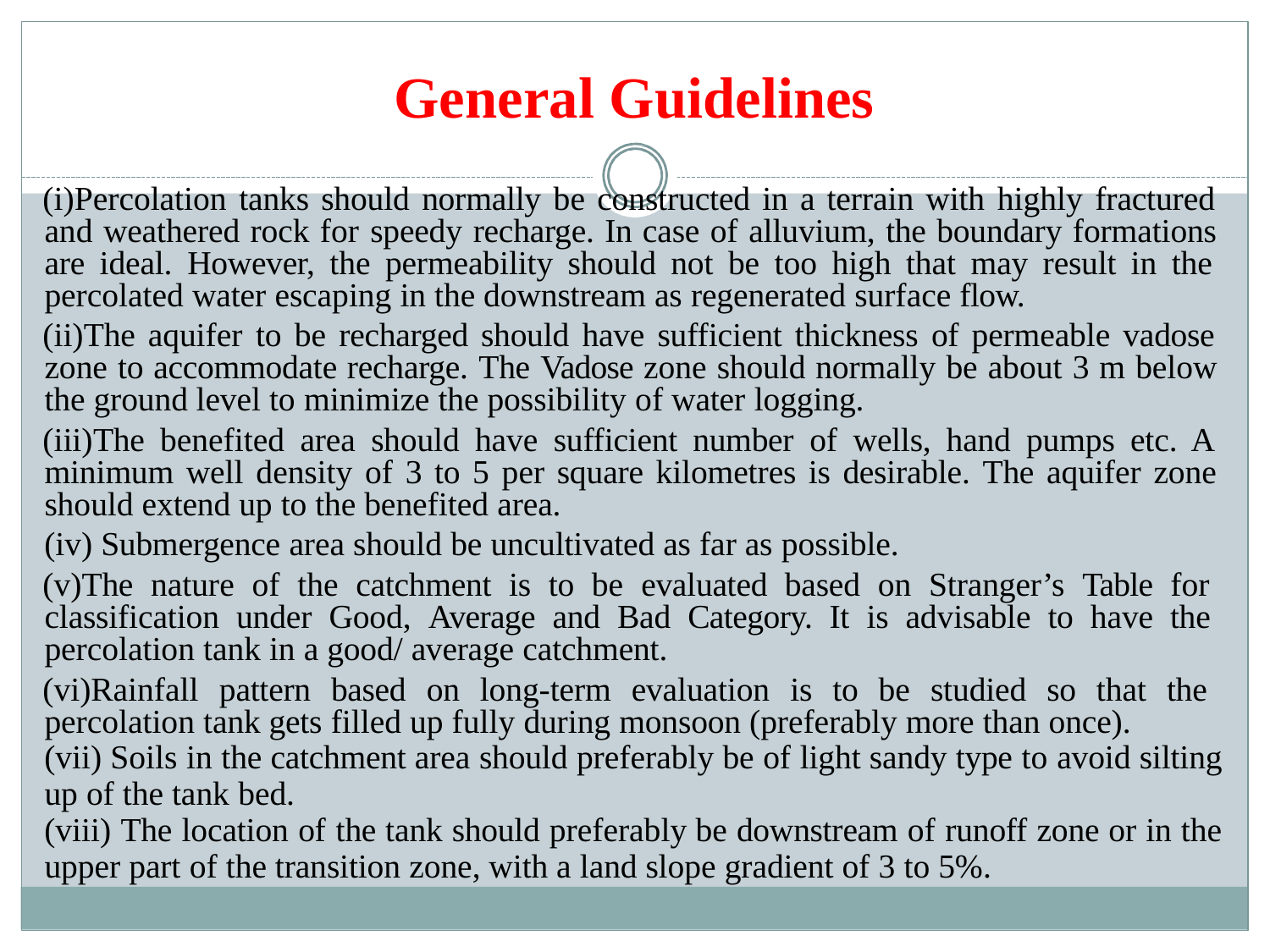

# General Guidelines
Percolation tanks should normally be constructed in a terrain with highly fractured  and weathered rock for speedy recharge. In case of alluvium, the boundary formations  are ideal. However, the permeability should not be too high that may result in the  percolated water escaping in the downstream as regenerated surface flow.
The aquifer to be recharged should have sufficient thickness of permeable vadose  zone to accommodate recharge. The Vadose zone should normally be about 3 m below  the ground level to minimize the possibility of water logging.
The benefited area should have sufficient number of wells, hand pumps etc. A  minimum well density of 3 to 5 per square kilometres is desirable. The aquifer zone  should extend up to the benefited area.
Submergence area should be uncultivated as far as possible.
The nature of the catchment is to be evaluated based on Stranger’s Table for  classification under Good, Average and Bad Category. It is advisable to have the  percolation tank in a good/ average catchment.
Rainfall pattern based on long-term evaluation is to be studied so that the  percolation tank gets filled up fully during monsoon (preferably more than once).
Soils in the catchment area should preferably be of light sandy type to avoid silting
up of the tank bed.
The location of the tank should preferably be downstream of runoff zone or in the
upper part of the transition zone, with a land slope gradient of 3 to 5%.